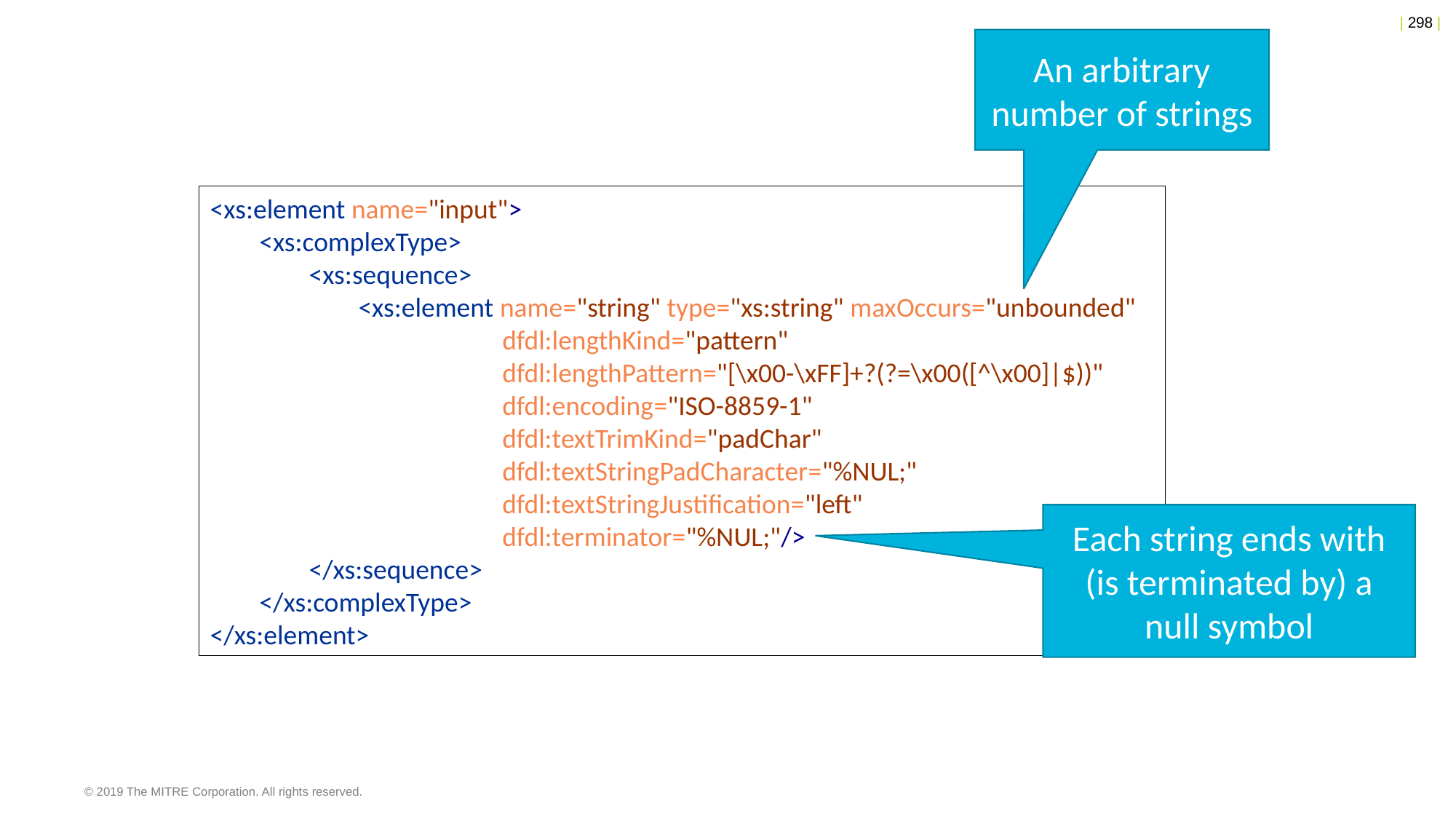

An arbitrary number of strings
<xs:element name="input">
        <xs:complexType>
                <xs:sequence>
                        <xs:element name="string" type="xs:string" maxOccurs="unbounded"
	     	            dfdl:lengthKind="pattern"
	     	            dfdl:lengthPattern="[\x00-\xFF]+?(?=\x00([^\x00]|$))"
	     	            dfdl:encoding="ISO-8859-1"
	     	            dfdl:textTrimKind="padChar"
	     	            dfdl:textStringPadCharacter="%NUL;"
	     	            dfdl:textStringJustification="left"
	     	            dfdl:terminator="%NUL;"/>
                </xs:sequence>
        </xs:complexType>
</xs:element>
Each string ends with (is terminated by) a null symbol
© 2019 The MITRE Corporation. All rights reserved.